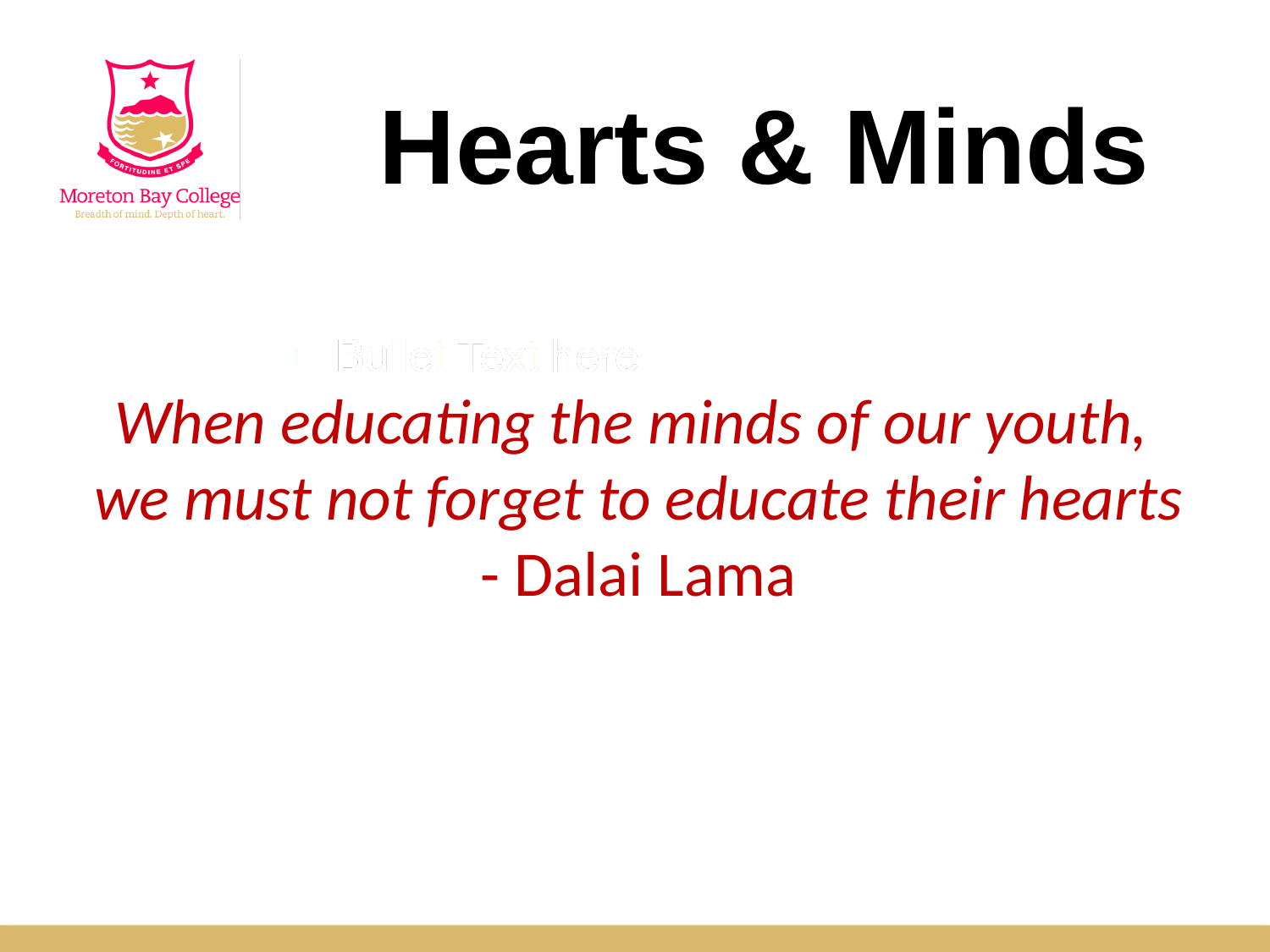

# Hearts & Minds
When educating the minds of our youth,
we must not forget to educate their hearts
- Dalai Lama